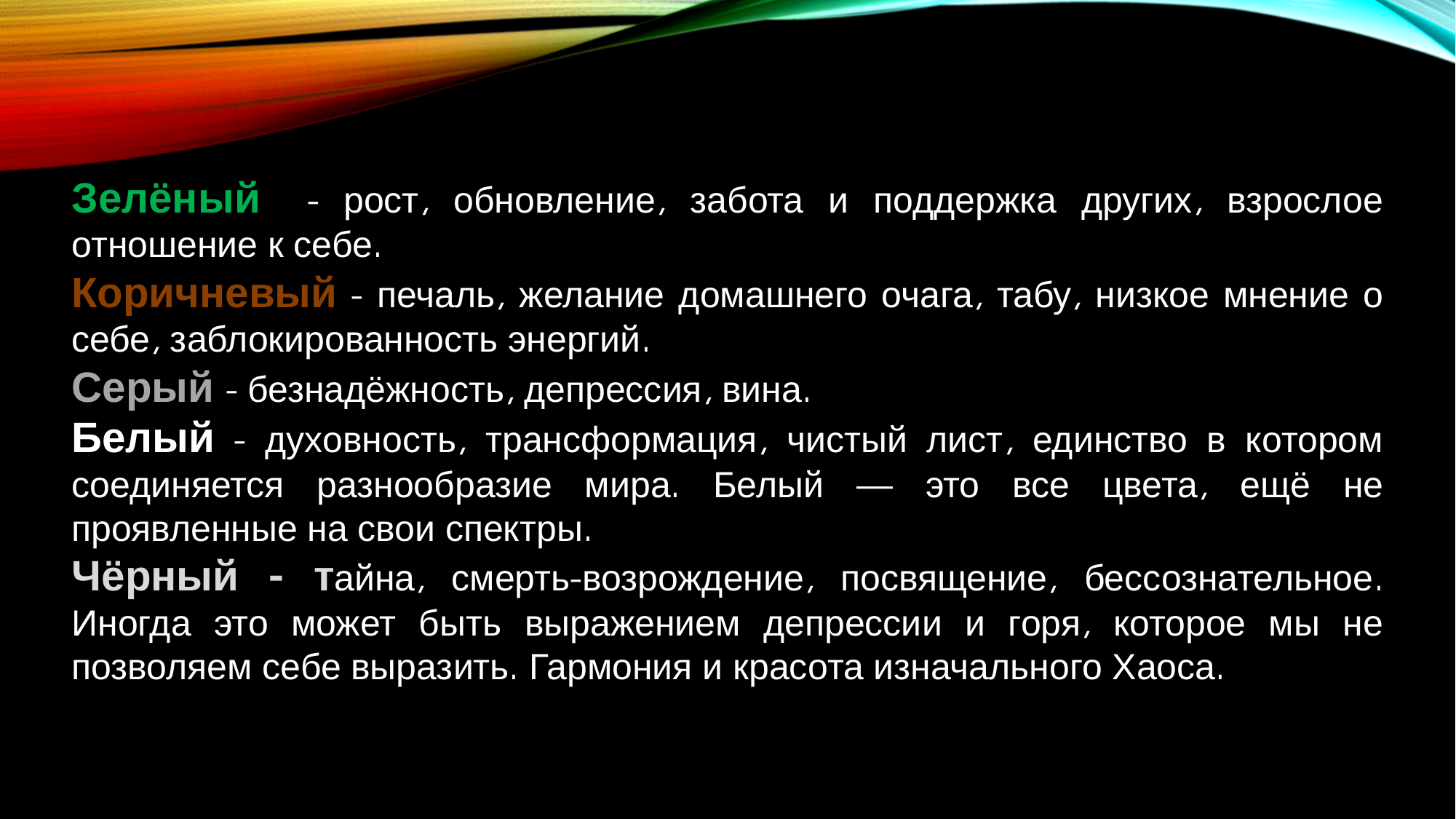

Зелёный  - рост, обновление, забота и поддержка других, взрослое отношение к себе.
Коричневый - печаль, желание домашнего очага, табу, низкое мнение о себе, заблокированность энергий.
Серый - безнадёжность, депрессия, вина.
Белый - духовность, трансформация, чистый лист, единство в котором соединяется разнообразие мира. Белый — это все цвета, ещё не проявленные на свои спектры.
Чёрный - тайна, смерть-возрождение, посвящение, бессознательное. Иногда это может быть выражением депрессии и горя, которое мы не позволяем себе выразить. Гармония и красота изначального Хаоса.